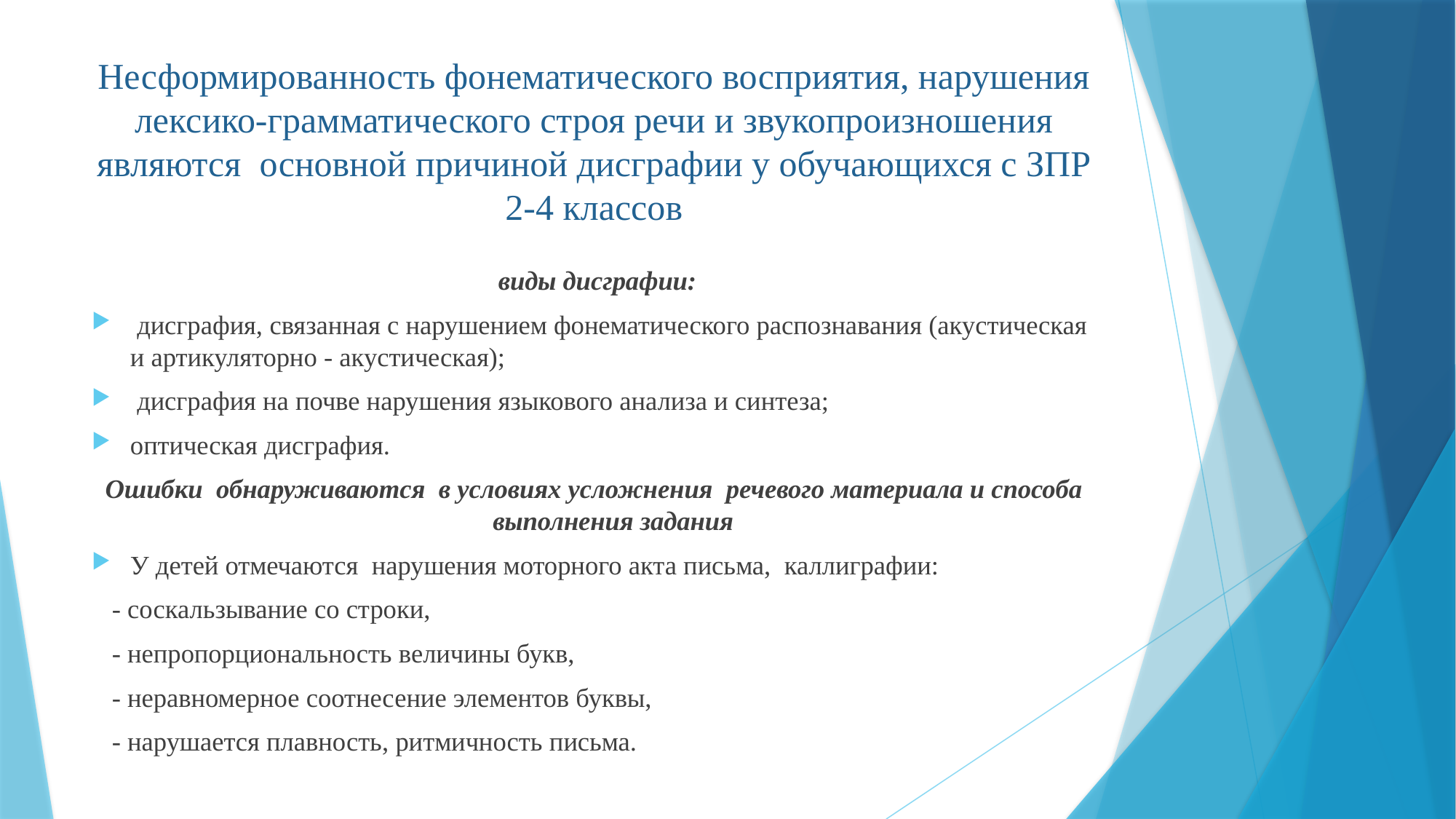

# Несформированность фонематического восприятия, нарушения лексико-грамматического строя речи и звукопроизношения являются  основной причиной дисграфии у обучающихся с ЗПР 2-4 классов
 виды дисграфии:
 дисграфия, связанная с нарушением фонематического распознавания (акустическая и артикуляторно - акустическая);
 дисграфия на почве нарушения языкового анализа и синтеза;
оптическая дисграфия.
Ошибки  обнаруживаются  в условиях усложнения  речевого материала и способа выполнения задания
У детей отмечаются  нарушения моторного акта письма,  каллиграфии:
   - соскальзывание со строки,
   - непропорциональность величины букв,
   - неравномерное соотнесение элементов буквы,
   - нарушается плавность, ритмичность письма.